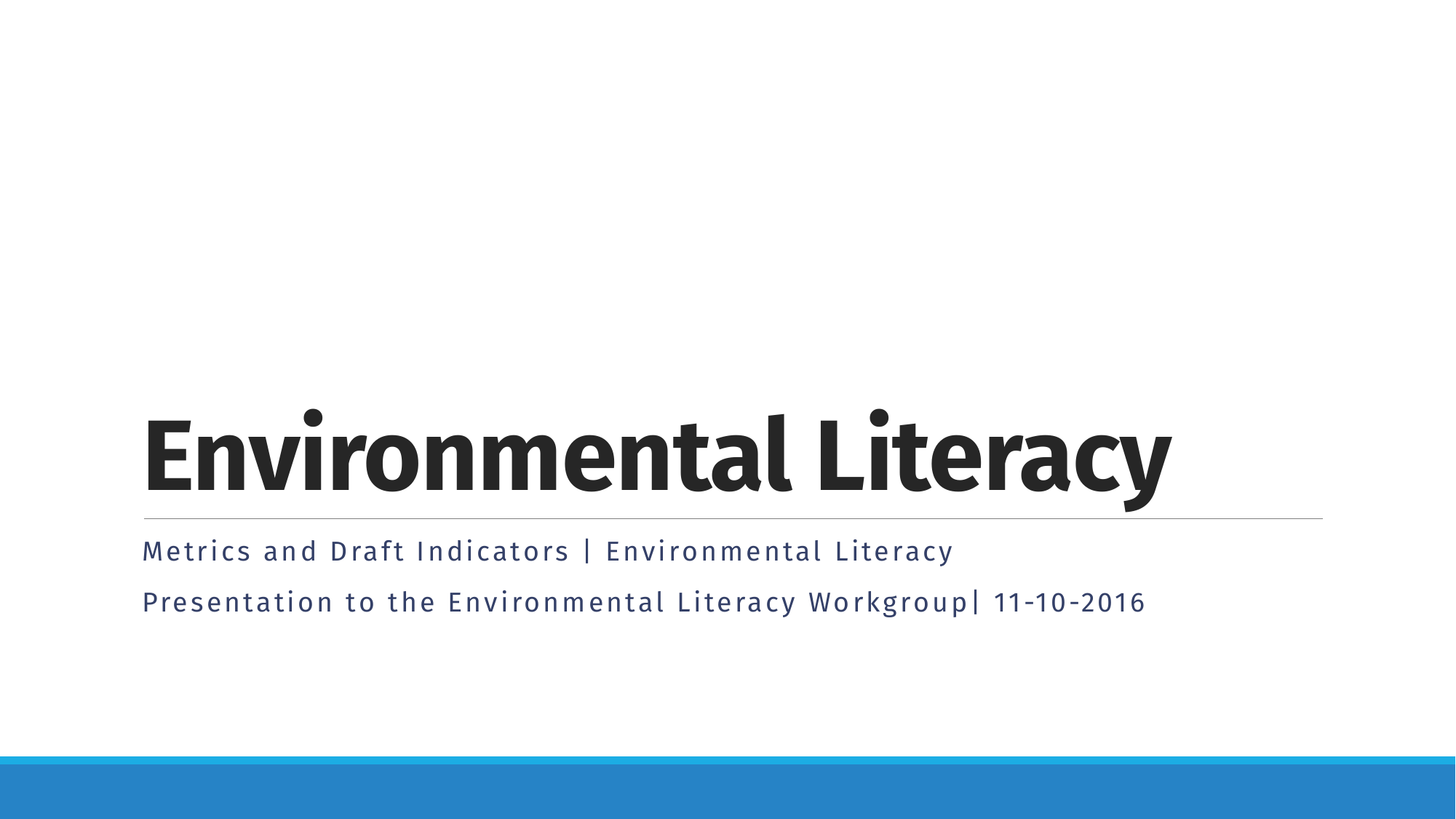

# Environmental Literacy
Metrics and Draft Indicators | Environmental Literacy
Presentation to the Environmental Literacy Workgroup| 11-10-2016